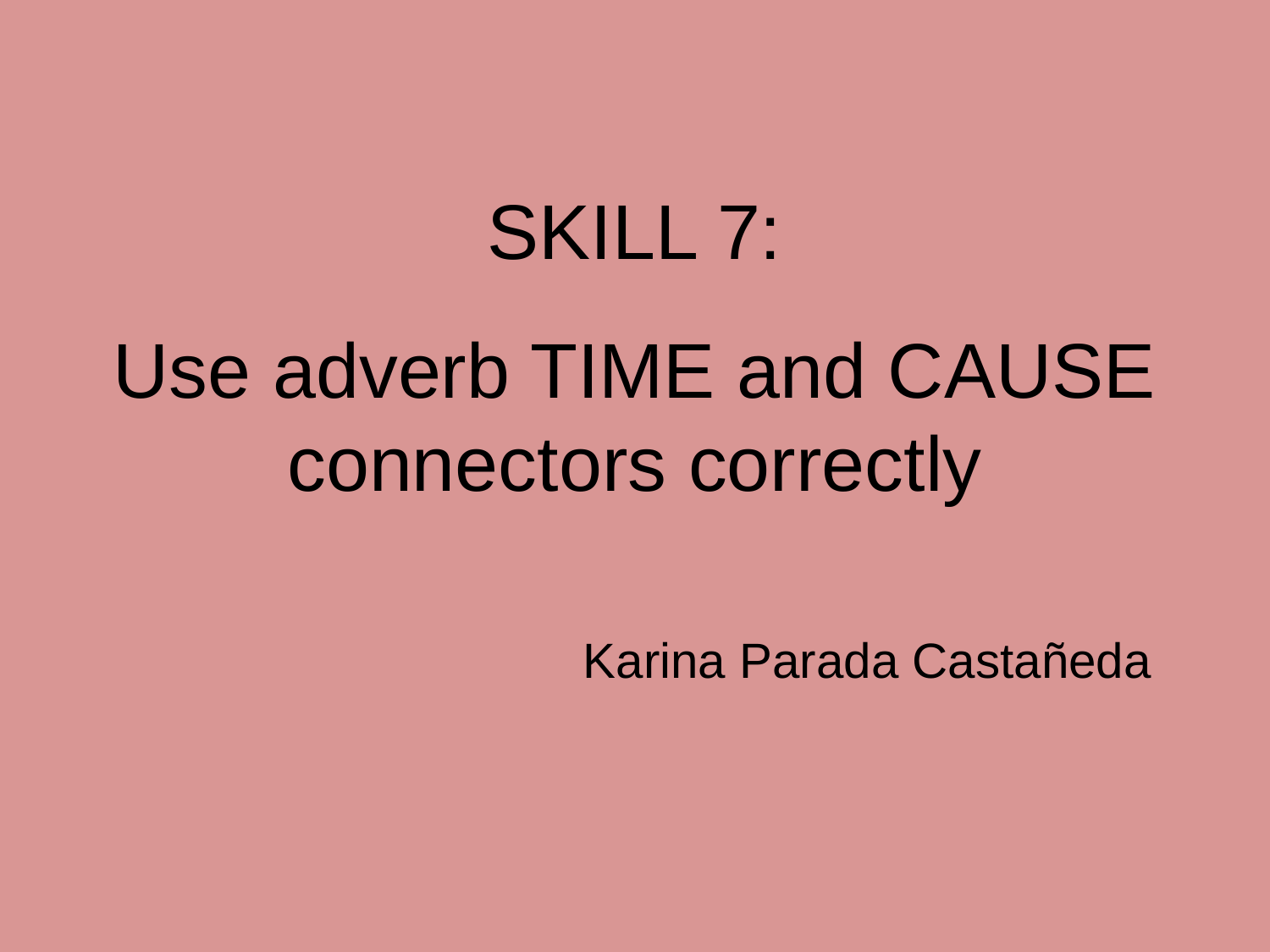

SKILL 7:
# Use adverb TIME and CAUSE connectors correctly
Karina Parada Castañeda